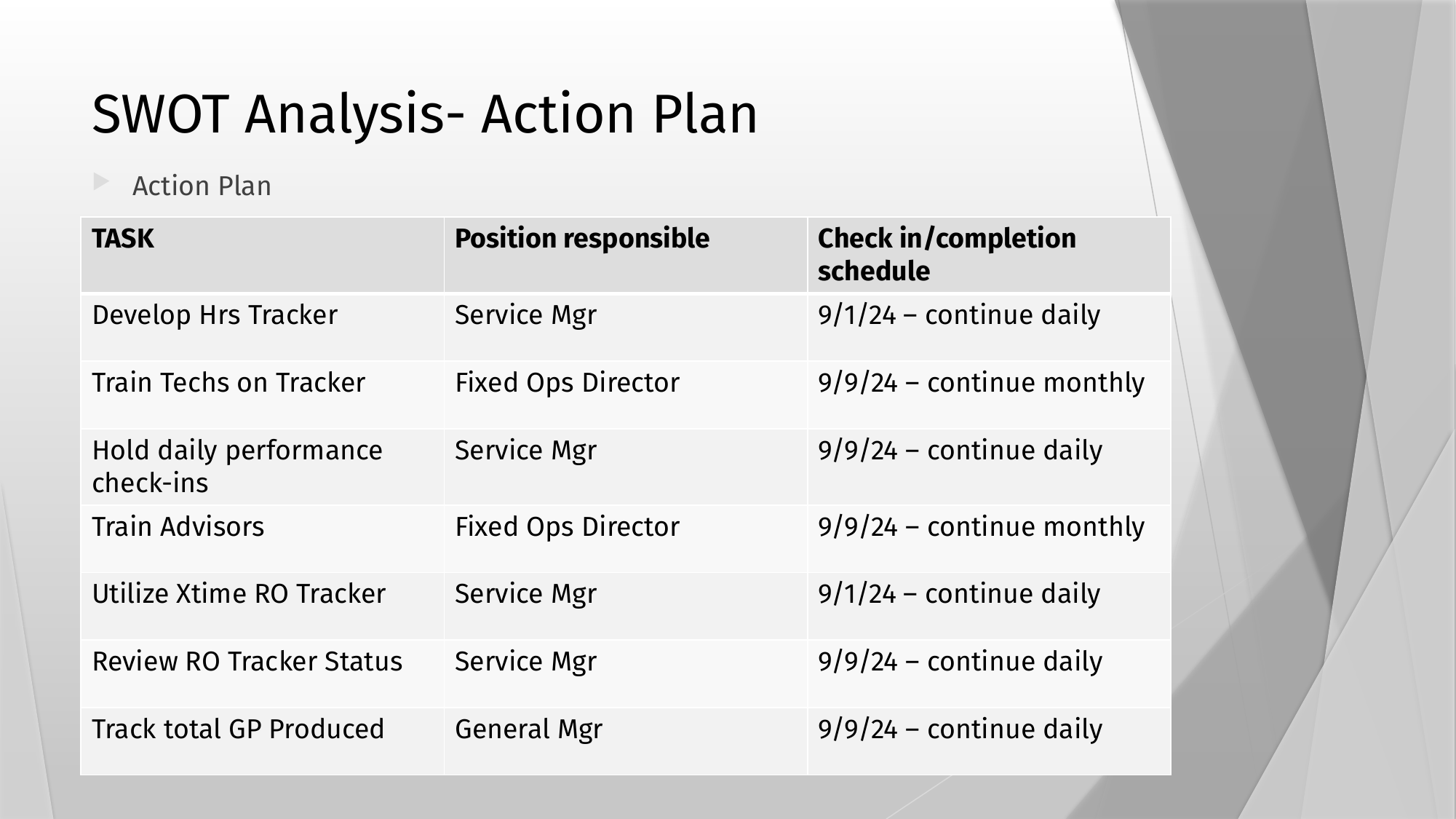

# SWOT Analysis- Action Plan
Action Plan

| TASK | Position responsible | Check in/completion schedule |
| --- | --- | --- |
| Develop Hrs Tracker | Service Mgr | 9/1/24 – continue daily |
| Train Techs on Tracker | Fixed Ops Director | 9/9/24 – continue monthly |
| Hold daily performance check-ins | Service Mgr | 9/9/24 – continue daily |
| Train Advisors | Fixed Ops Director | 9/9/24 – continue monthly |
| Utilize Xtime RO Tracker | Service Mgr | 9/1/24 – continue daily |
| Review RO Tracker Status | Service Mgr | 9/9/24 – continue daily |
| Track total GP Produced | General Mgr | 9/9/24 – continue daily |